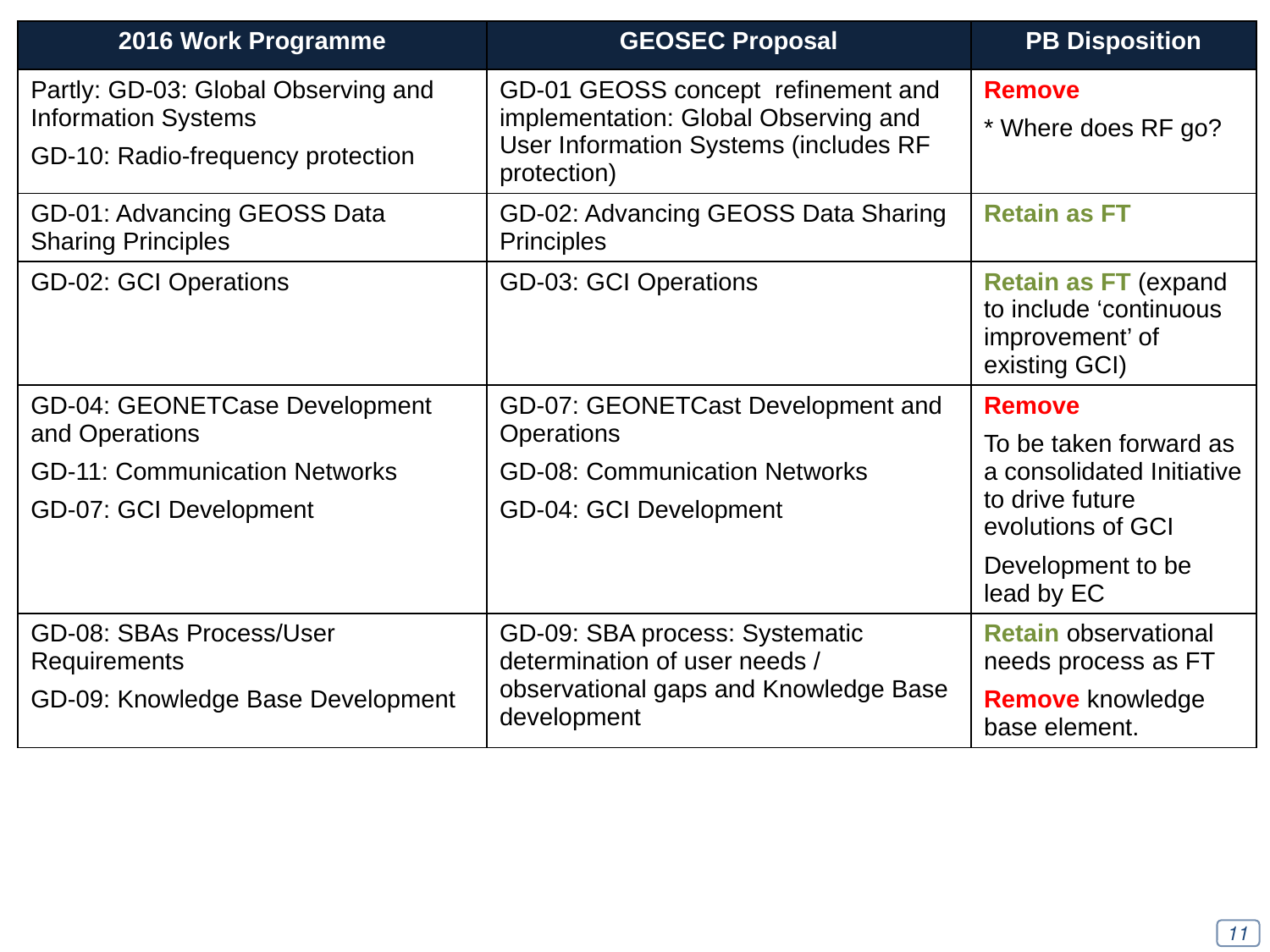

| 2016 Work Programme | GEOSEC Proposal | PB Disposition |
| --- | --- | --- |
| Partly: GD-03: Global Observing and Information Systems GD-10: Radio-frequency protection | GD-01 GEOSS concept refinement and implementation: Global Observing and User Information Systems (includes RF protection) | Remove \* Where does RF go? |
| GD-01: Advancing GEOSS Data Sharing Principles | GD-02: Advancing GEOSS Data Sharing Principles | Retain as FT |
| GD-02: GCI Operations | GD-03: GCI Operations | Retain as FT (expand to include ‘continuous improvement’ of existing GCI) |
| GD-04: GEONETCase Development and Operations GD-11: Communication Networks GD-07: GCI Development | GD-07: GEONETCast Development and Operations GD-08: Communication Networks GD-04: GCI Development | Remove To be taken forward as a consolidated Initiative to drive future evolutions of GCI Development to be lead by EC |
| GD-08: SBAs Process/User Requirements GD-09: Knowledge Base Development | GD-09: SBA process: Systematic determination of user needs / observational gaps and Knowledge Base development | Retain observational needs process as FT Remove knowledge base element. |
11